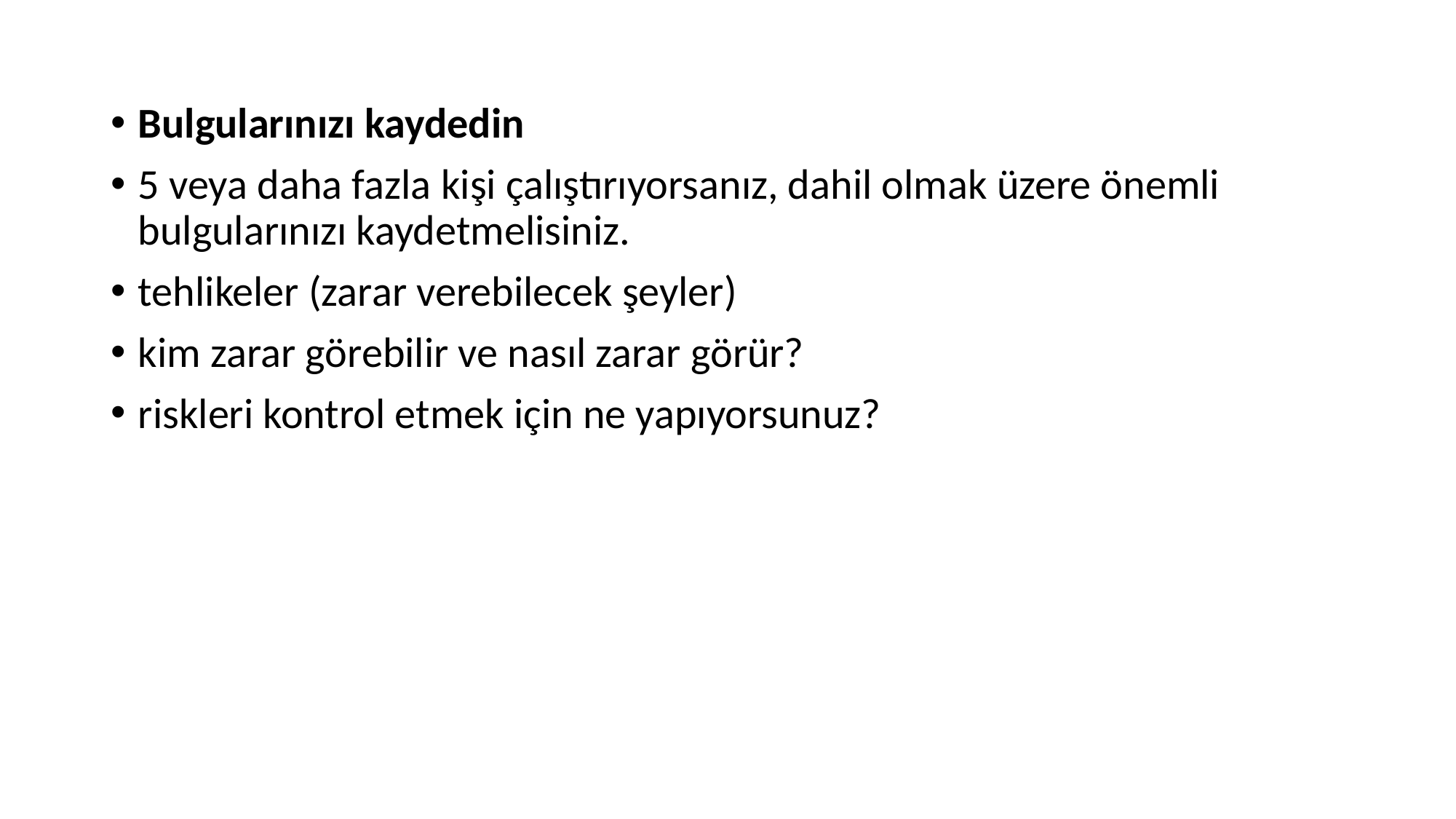

Bulgularınızı kaydedin
5 veya daha fazla kişi çalıştırıyorsanız, dahil olmak üzere önemli bulgularınızı kaydetmelisiniz.
tehlikeler (zarar verebilecek şeyler)
kim zarar görebilir ve nasıl zarar görür?
riskleri kontrol etmek için ne yapıyorsunuz?